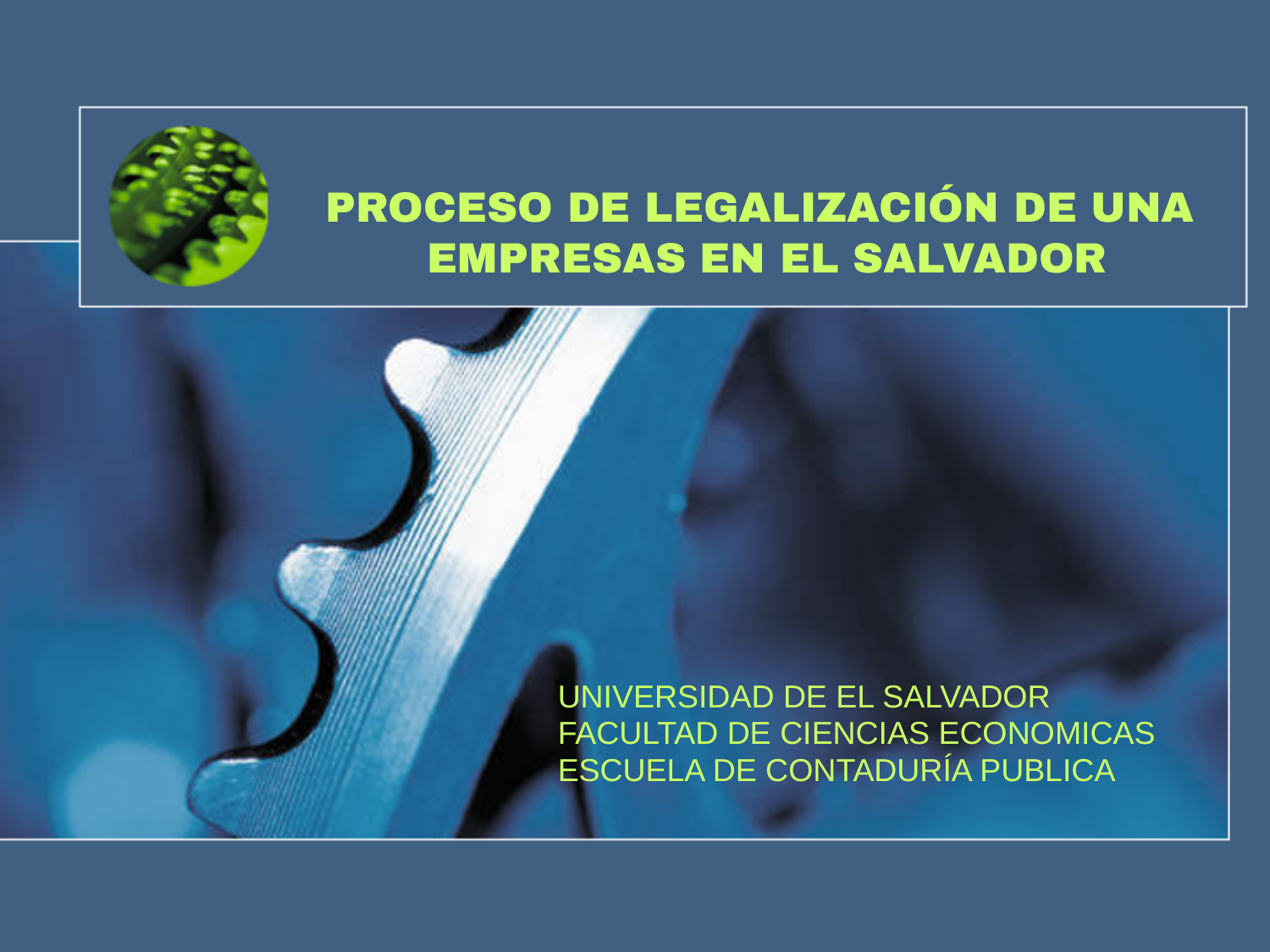

# PROCESO DE LEGALIZACIÓN DE UNA EMPRESAS EN EL SALVADOR
UNIVERSIDAD DE EL SALVADOR
FACULTAD DE CIENCIAS ECONOMICAS
ESCUELA DE CONTADURÍA PUBLICA